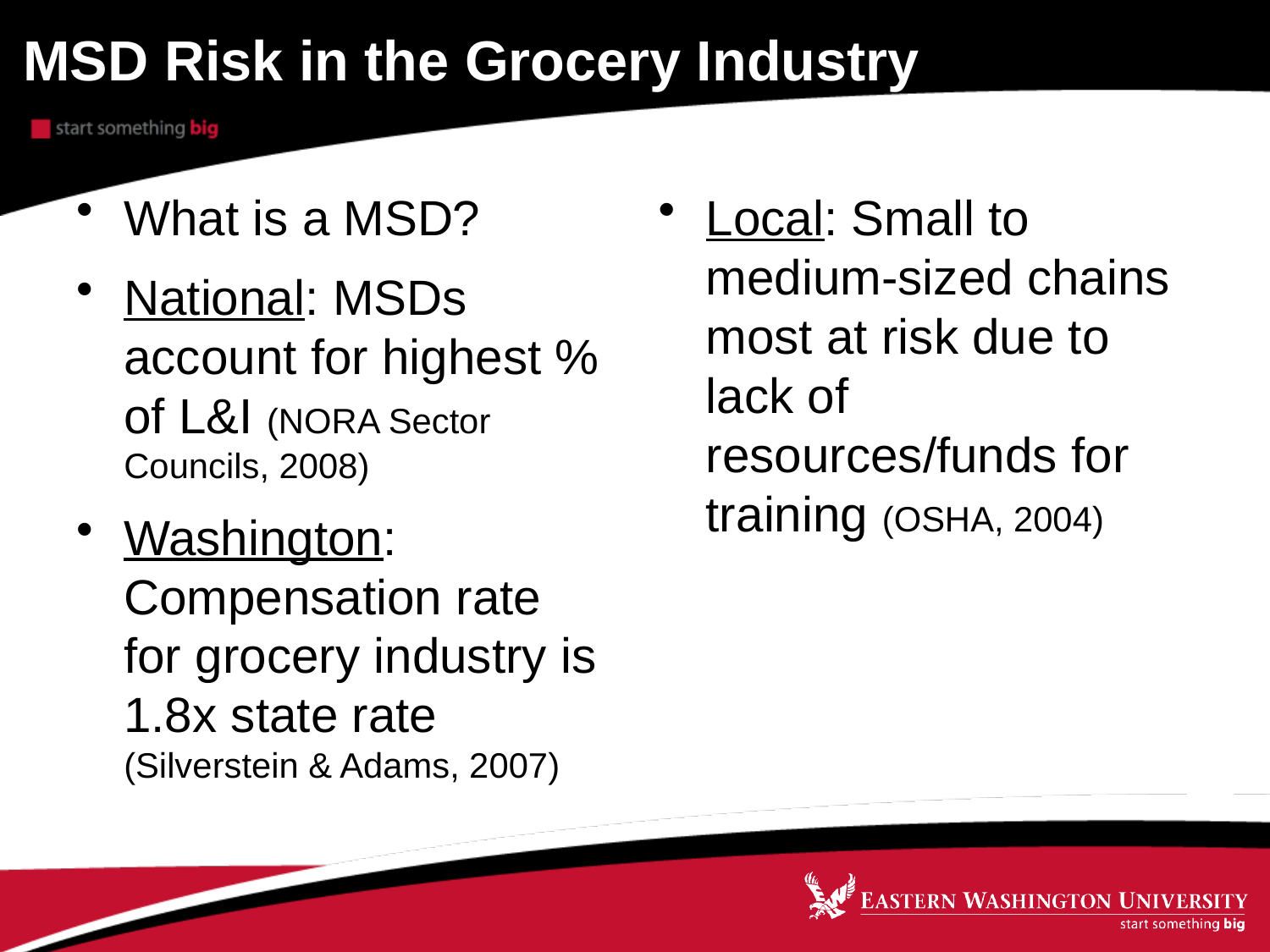

# MSD Risk in the Grocery Industry
What is a MSD?
National: MSDs account for highest % of L&I (NORA Sector Councils, 2008)
Washington: Compensation rate for grocery industry is 1.8x state rate (Silverstein & Adams, 2007)

Local: Small to medium-sized chains most at risk due to lack of resources/funds for training (OSHA, 2004)